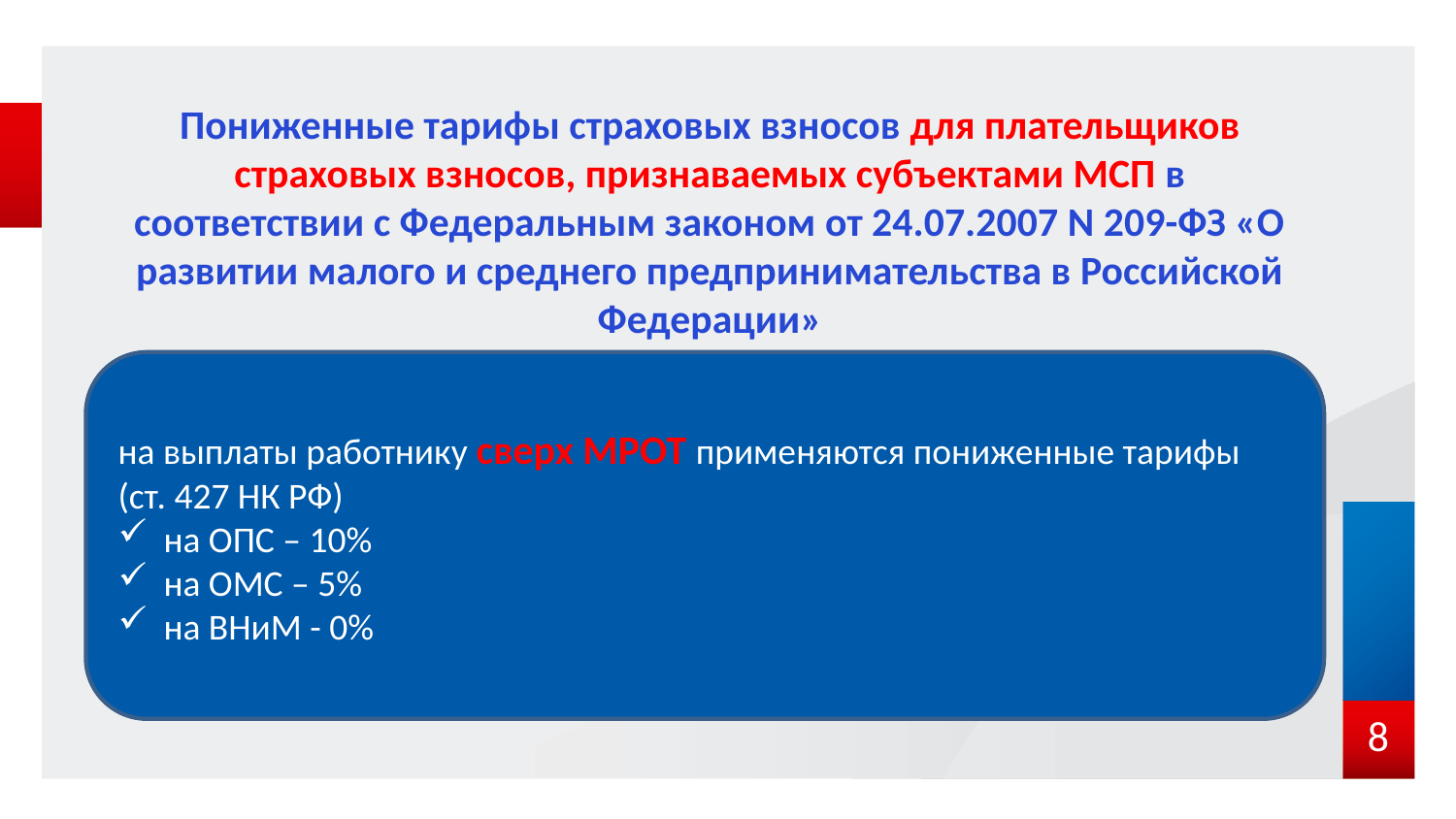

# Пониженные тарифы страховых взносов для плательщиков страховых взносов, признаваемых субъектами МСП в соответствии с Федеральным законом от 24.07.2007 N 209-ФЗ «О развитии малого и среднего предпринимательства в Российской Федерации»
на выплаты работнику сверх МРОТ применяются пониженные тарифы (ст. 427 НК РФ)
на ОПС – 10%
на ОМС – 5%
на ВНиМ - 0%
8